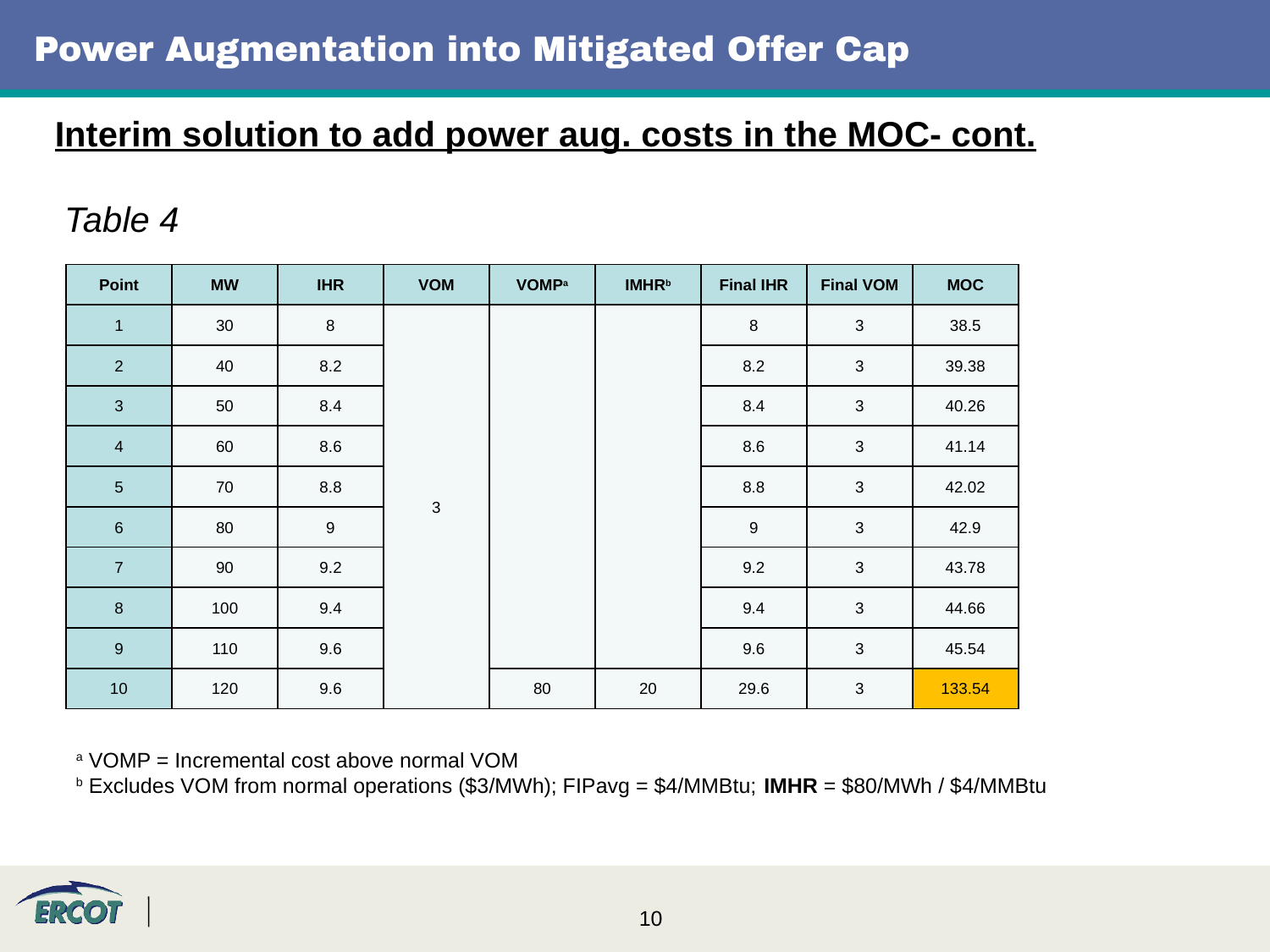

# Power Augmentation into Mitigated Offer Cap
Interim solution to add power aug. costs in the MOC- cont.

 Table 4

| Point | MW | IHR | VOM | VOMPa | IMHRb | Final IHR | Final VOM | MOC |
| --- | --- | --- | --- | --- | --- | --- | --- | --- |
| 1 | 30 | 8 | 3 |  |  | 8 | 3 | 38.5 |
| 2 | 40 | 8.2 |  |  |  | 8.2 | 3 | 39.38 |
| 3 | 50 | 8.4 |  |  |  | 8.4 | 3 | 40.26 |
| 4 | 60 | 8.6 |  |  |  | 8.6 | 3 | 41.14 |
| 5 | 70 | 8.8 |  |  |  | 8.8 | 3 | 42.02 |
| 6 | 80 | 9 |  |  |  | 9 | 3 | 42.9 |
| 7 | 90 | 9.2 |  |  |  | 9.2 | 3 | 43.78 |
| 8 | 100 | 9.4 |  |  |  | 9.4 | 3 | 44.66 |
| 9 | 110 | 9.6 |  |  |  | 9.6 | 3 | 45.54 |
| 10 | 120 | 9.6 |  | 80 | 20 | 29.6 | 3 | 133.54 |
a VOMP = Incremental cost above normal VOM
b Excludes VOM from normal operations ($3/MWh); FIPavg = $4/MMBtu; IMHR = $80/MWh / $4/MMBtu